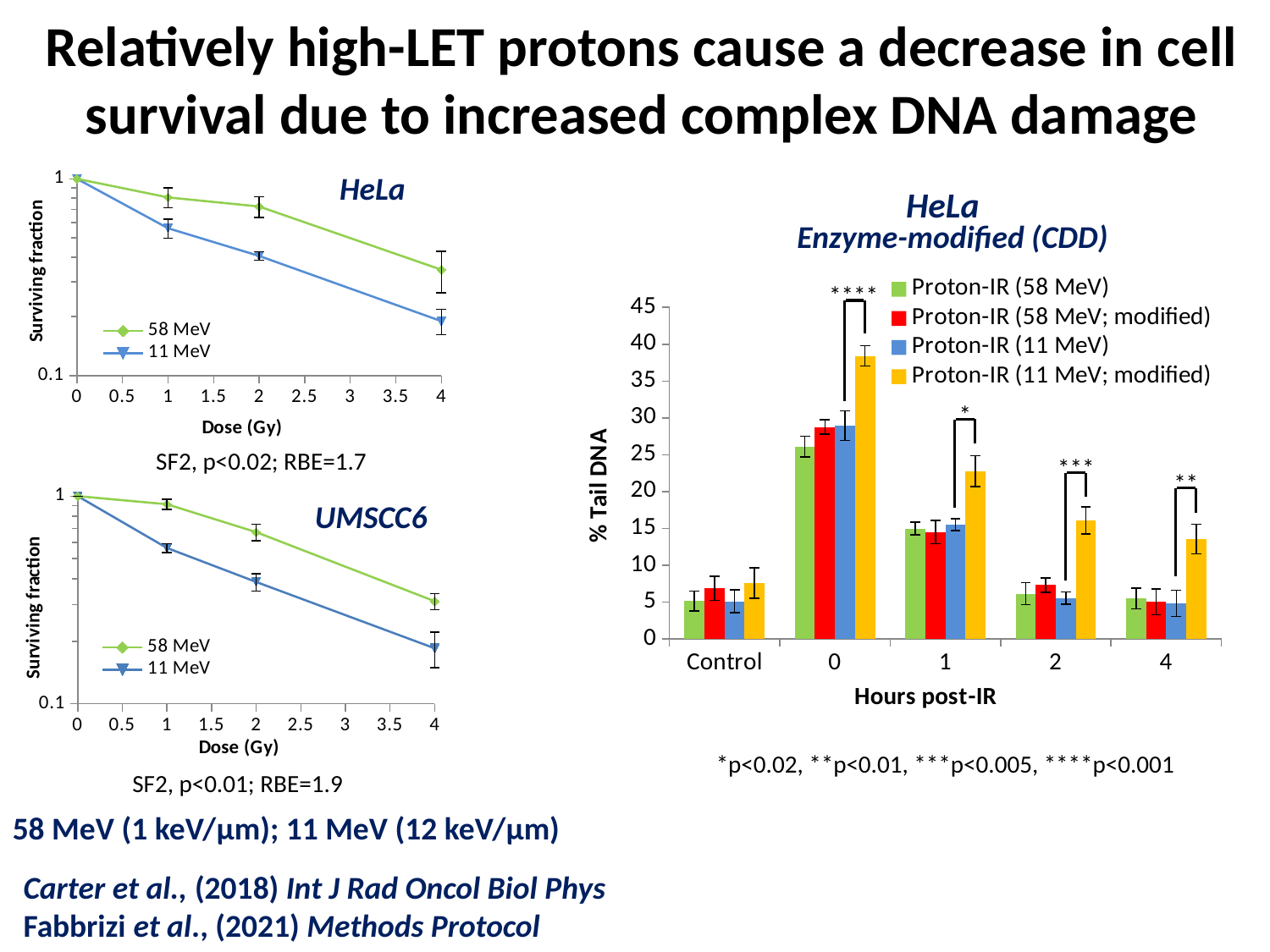

Relatively high-LET protons cause a decrease in cell survival due to increased complex DNA damage
HeLa

### Chart

| Category |  |  |
|---|---|---|
HeLa
Enzyme-modified (CDD)

### Chart

| Category |  |  |  |  |
|---|---|---|---|---|
| Control | 5.15895 | 6.857100000000001 | 5.108249999999999 | 7.556958695652174 |
| 0 | 26.100199999999997 | 28.759700000000002 | 28.938000000000002 | 38.41385 |
| 1 | 14.974599999999999 | 14.519470082430608 | 15.51075 | 22.7667 |
| 2 | 6.145500000000001 | 7.302949999999999 | 5.552100000000001 | 16.07206445035461 |
| 4 | 5.49455 | 5.019729069767442 | 4.8061 | 13.561403814935066 |
****
*
***
**
*p<0.02, **p<0.01, ***p<0.005, ****p<0.001
SF2, p<0.02; RBE=1.7

### Chart

| Category |  |  |
|---|---|---|
UMSCC6
SF2, p<0.01; RBE=1.9
58 MeV (1 keV/μm); 11 MeV (12 keV/μm)
Carter et al., (2018) Int J Rad Oncol Biol Phys
Fabbrizi et al., (2021) Methods Protocol